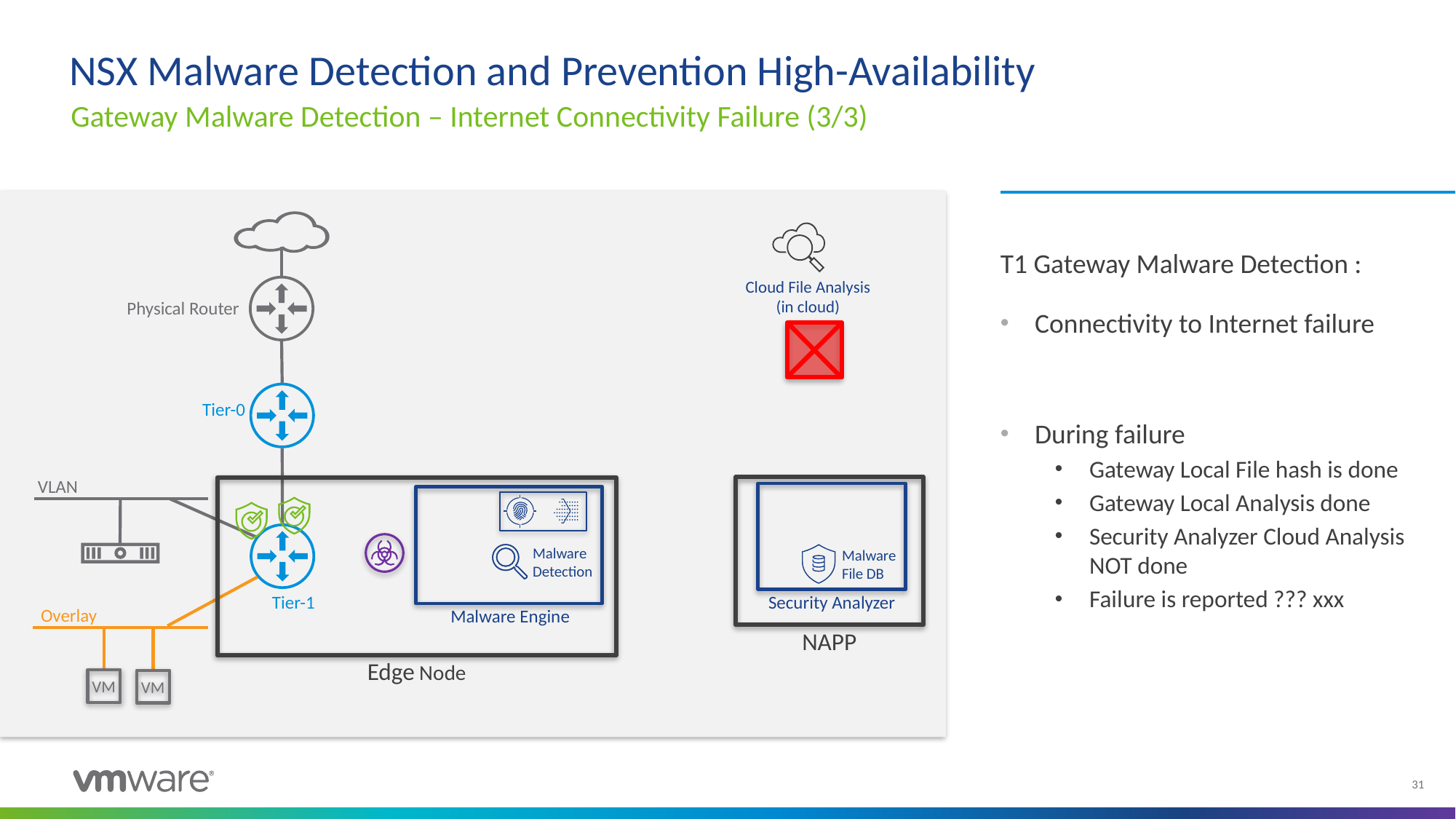

# NSX Malware Detection and Prevention High-Availability
Gateway Malware Detection – Internet Connectivity Failure (3/3)
T1 Gateway Malware Detection :
Connectivity to Internet failure

During failure
Gateway Local File hash is done
Gateway Local Analysis done
Security Analyzer Cloud Analysis NOT done
Failure is reported ??? xxx

Cloud File Analysis
(in cloud)

Physical Router

Tier-0
VLAN

Malware
Detection

Malware
File DB
Tier-1
Security Analyzer
Overlay
Malware Engine
NAPP
VM
Edge Node
VM